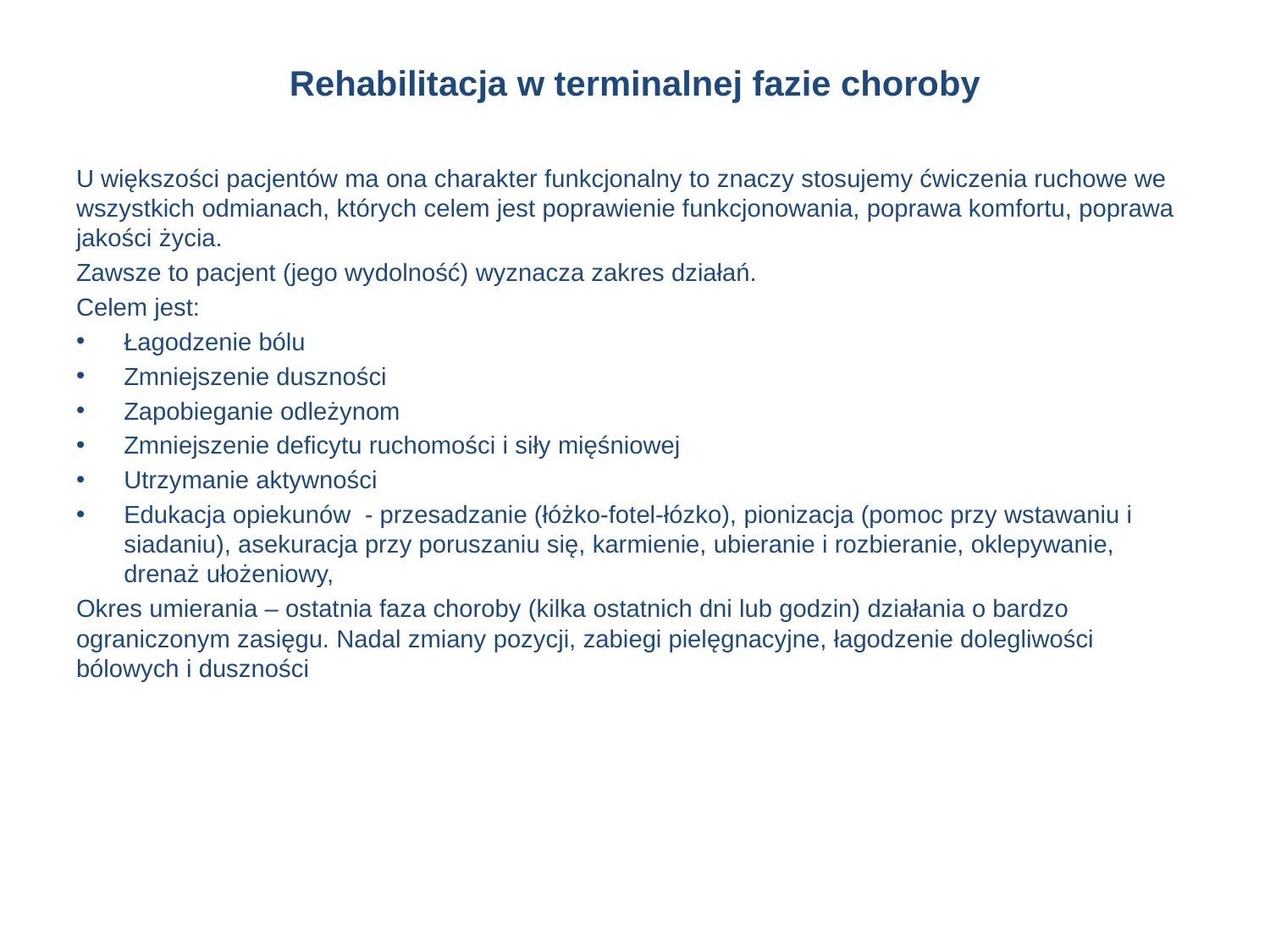

# Rehabilitacja w terminalnej fazie choroby
U większości pacjentów ma ona charakter funkcjonalny to znaczy stosujemy ćwiczenia ruchowe we wszystkich odmianach, których celem jest poprawienie funkcjonowania, poprawa komfortu, poprawa jakości życia.
Zawsze to pacjent (jego wydolność) wyznacza zakres działań.
Celem jest:
Łagodzenie bólu
Zmniejszenie duszności
Zapobieganie odleżynom
Zmniejszenie deficytu ruchomości i siły mięśniowej
Utrzymanie aktywności
Edukacja opiekunów  - przesadzanie (łóżko-fotel-łózko), pionizacja (pomoc przy wstawaniu i siadaniu), asekuracja przy poruszaniu się, karmienie, ubieranie i rozbieranie, oklepywanie, drenaż ułożeniowy,
Okres umierania – ostatnia faza choroby (kilka ostatnich dni lub godzin) działania o bardzo ograniczonym zasięgu. Nadal zmiany pozycji, zabiegi pielęgnacyjne, łagodzenie dolegliwości bólowych i duszności